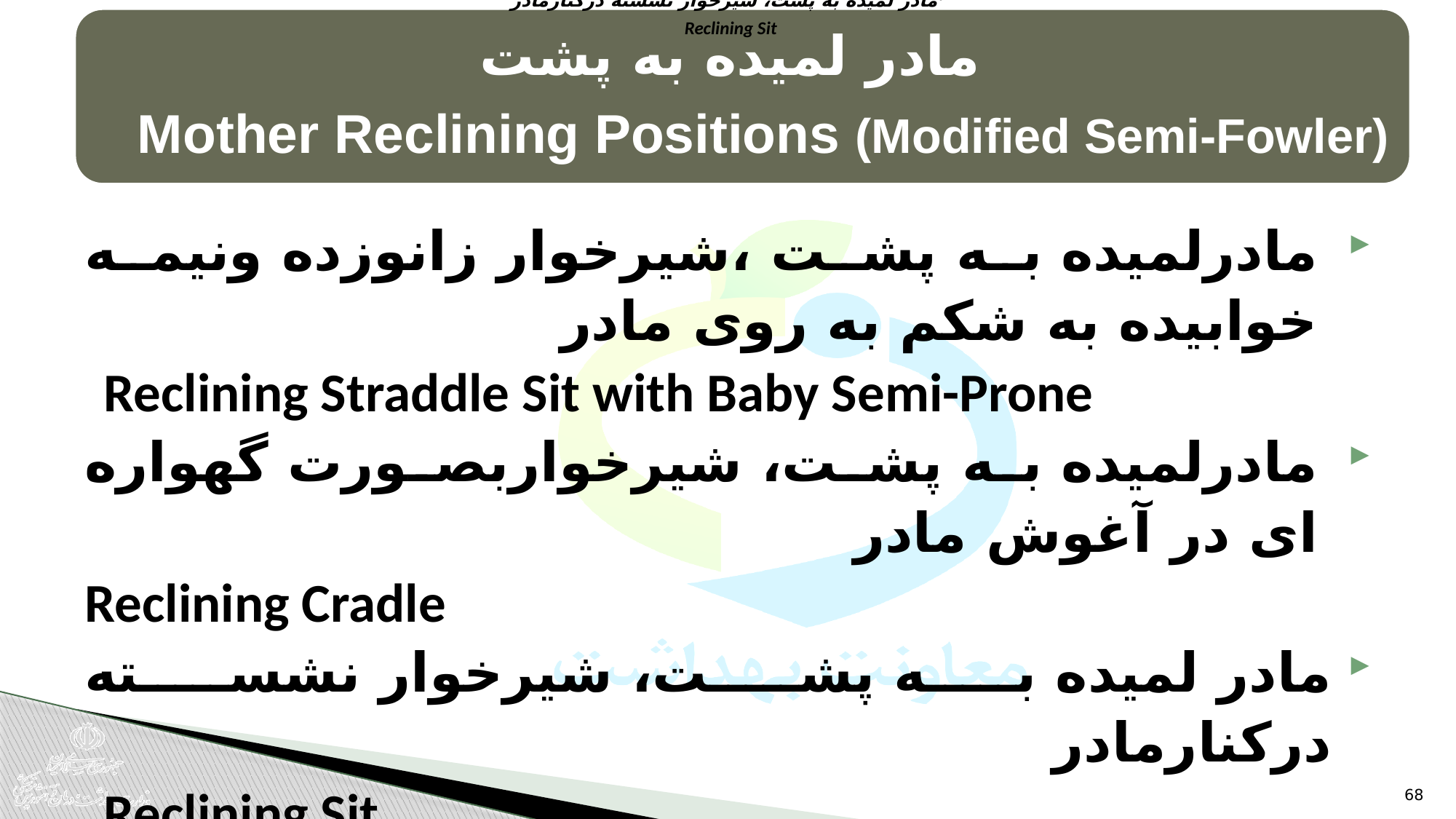

مادر لمیده به پشت، شیرخوار نشسته درکنارمادر

Reclining Sit
 مادر لمیده به پشت
Mother Reclining Positions (Modified Semi-Fowler)

مادرلمیده به پشت ،شیرخوار زانوزده ونیمه خوابیده به شکم به روی مادر
Reclining Straddle Sit with Baby Semi-Prone
مادرلمیده به پشت، شیرخواربصورت گهواره ای در آغوش مادر
Reclining Cradle
مادر لمیده به پشت، شیرخوار نشسته درکنارمادر
Reclining Sit

68